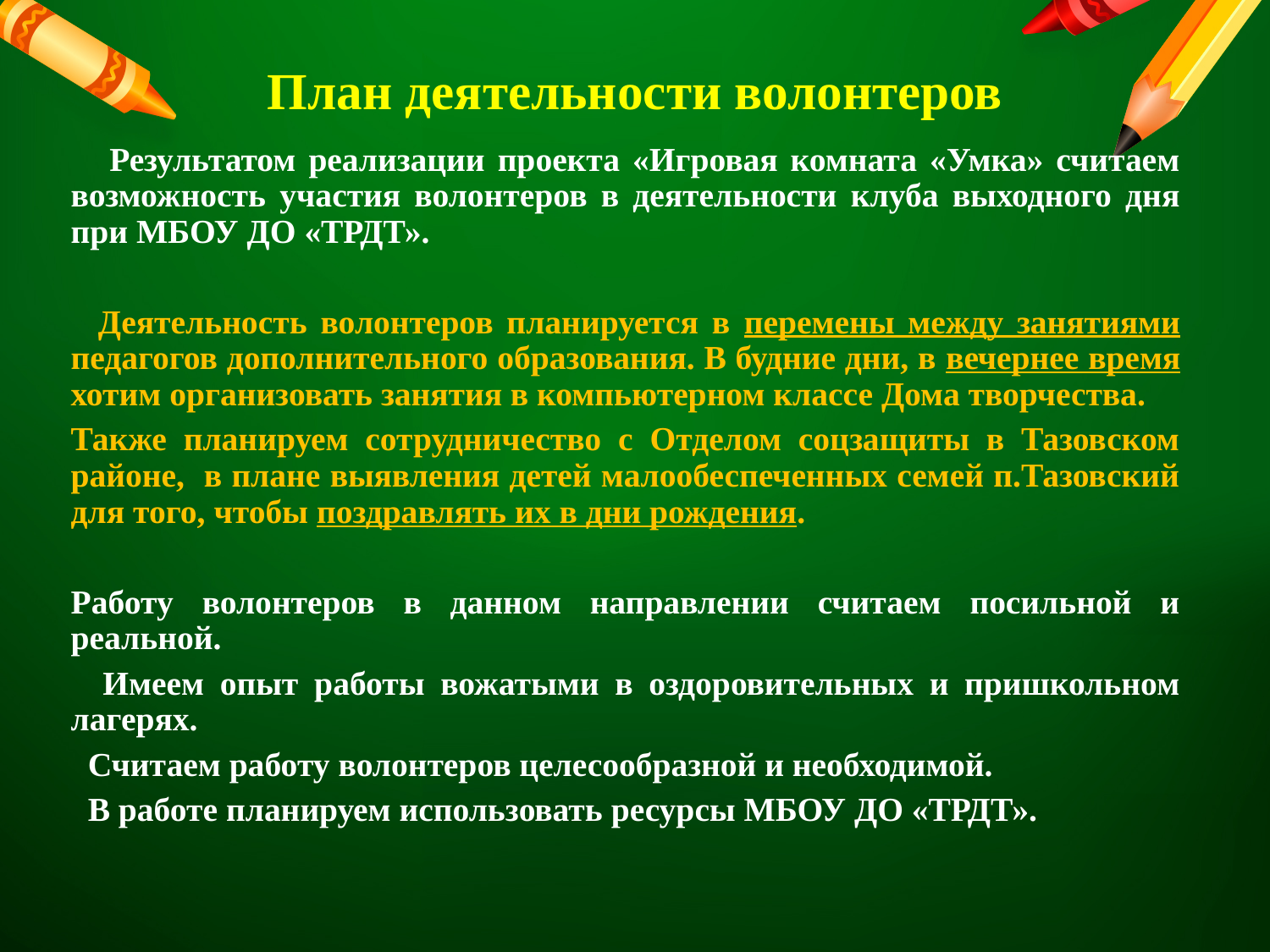

# План деятельности волонтеров
   Результатом реализации проекта «Игровая комната «Умка» считаем возможность участия волонтеров в деятельности клуба выходного дня при МБОУ ДО «ТРДТ».

  Деятельность волонтеров планируется в перемены между занятиями педагогов дополнительного образования. В будние дни, в вечернее время хотим организовать занятия в компьютерном классе Дома творчества.
Также планируем сотрудничество с Отделом соцзащиты в Тазовском районе,  в плане выявления детей малообеспеченных семей п.Тазовский для того, чтобы поздравлять их в дни рождения.

Работу волонтеров в данном направлении считаем посильной и реальной.
  Имеем опыт работы вожатыми в оздоровительных и пришкольном лагерях.
  Считаем работу волонтеров целесообразной и необходимой.
  В работе планируем использовать ресурсы МБОУ ДО «ТРДТ».